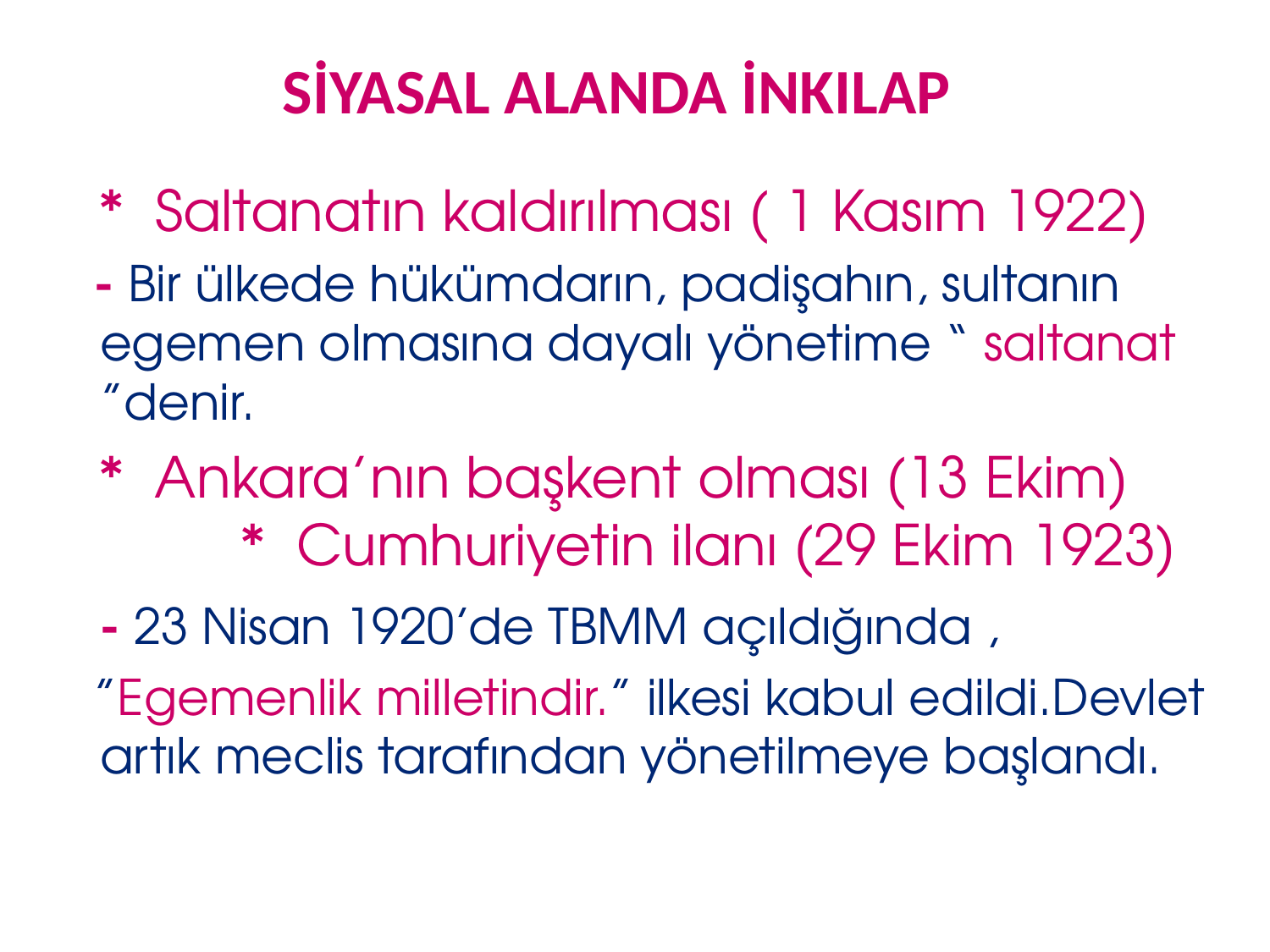

# SİYASAL ALANDA İNKILAP
   *  Saltanatın kaldırılması ( 1 Kasım 1922)
   - Bir ülkede hükümdarın, padişahın, sultanın egemen olmasına dayalı yönetime “ saltanat ”denir.
   *  Ankara’nın başkent olması (13 Ekim)               *  Cumhuriyetin ilanı (29 Ekim 1923)
   - 23 Nisan 1920’de TBMM açıldığında ,
   ”Egemenlik milletindir.” ilkesi kabul edildi.Devlet artık meclis tarafından yönetilmeye başlandı.